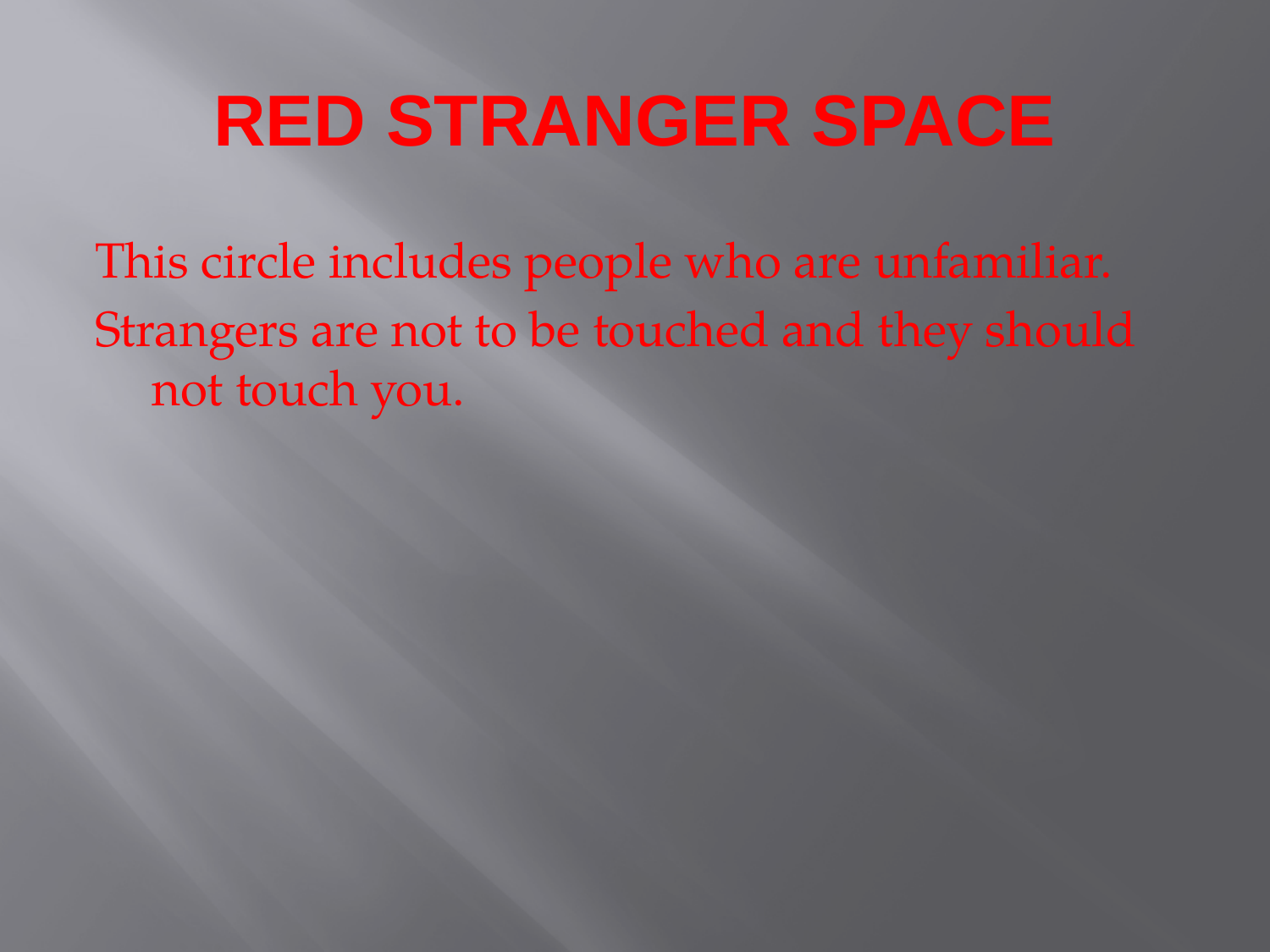

# RED STRANGER SPACE
This circle includes people who are unfamiliar.
Strangers are not to be touched and they should not touch you.